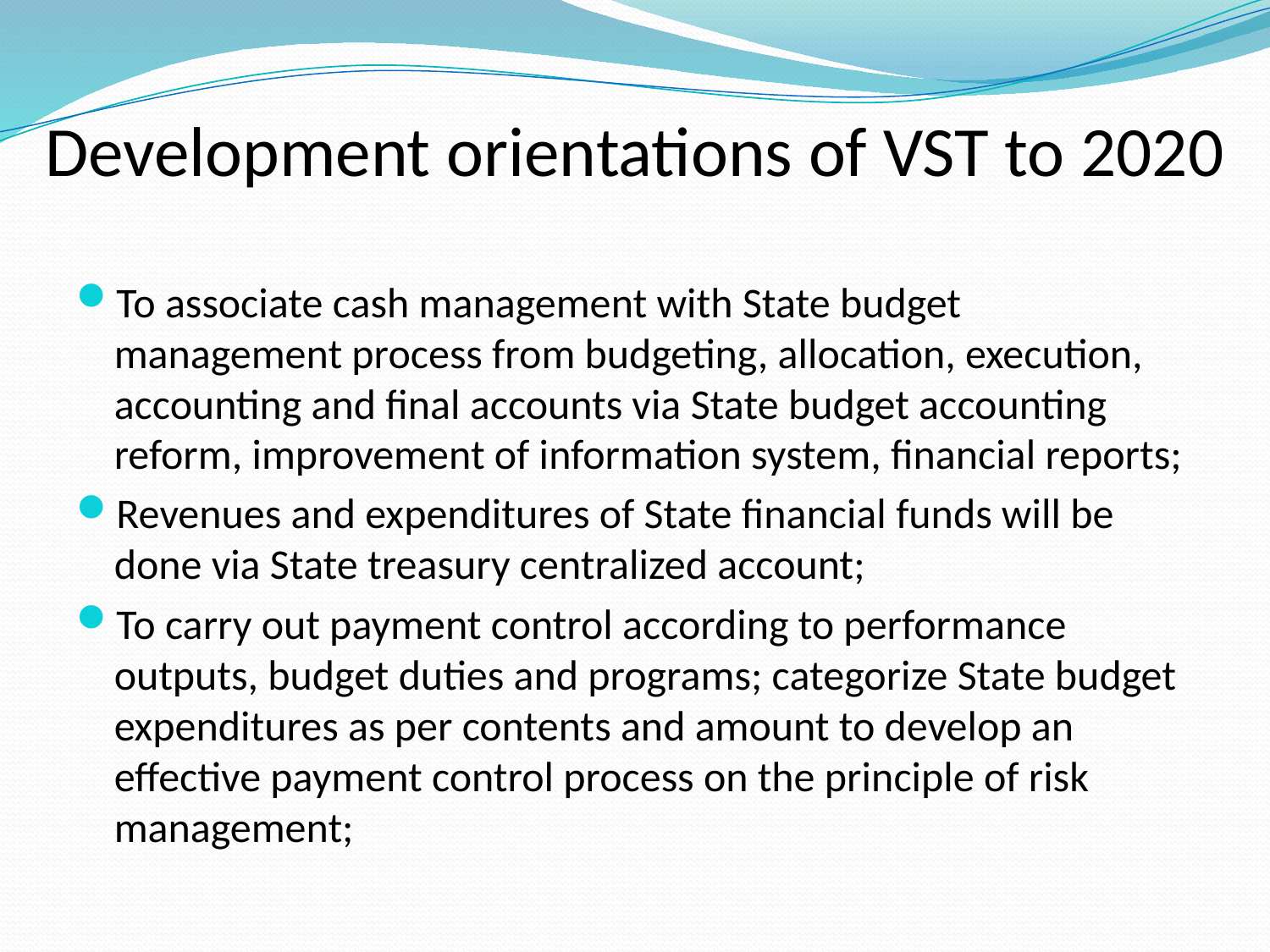

# Development orientations of VST to 2020
To associate cash management with State budget management process from budgeting, allocation, execution, accounting and final accounts via State budget accounting reform, improvement of information system, financial reports;
Revenues and expenditures of State financial funds will be done via State treasury centralized account;
To carry out payment control according to performance outputs, budget duties and programs; categorize State budget expenditures as per contents and amount to develop an effective payment control process on the principle of risk management;